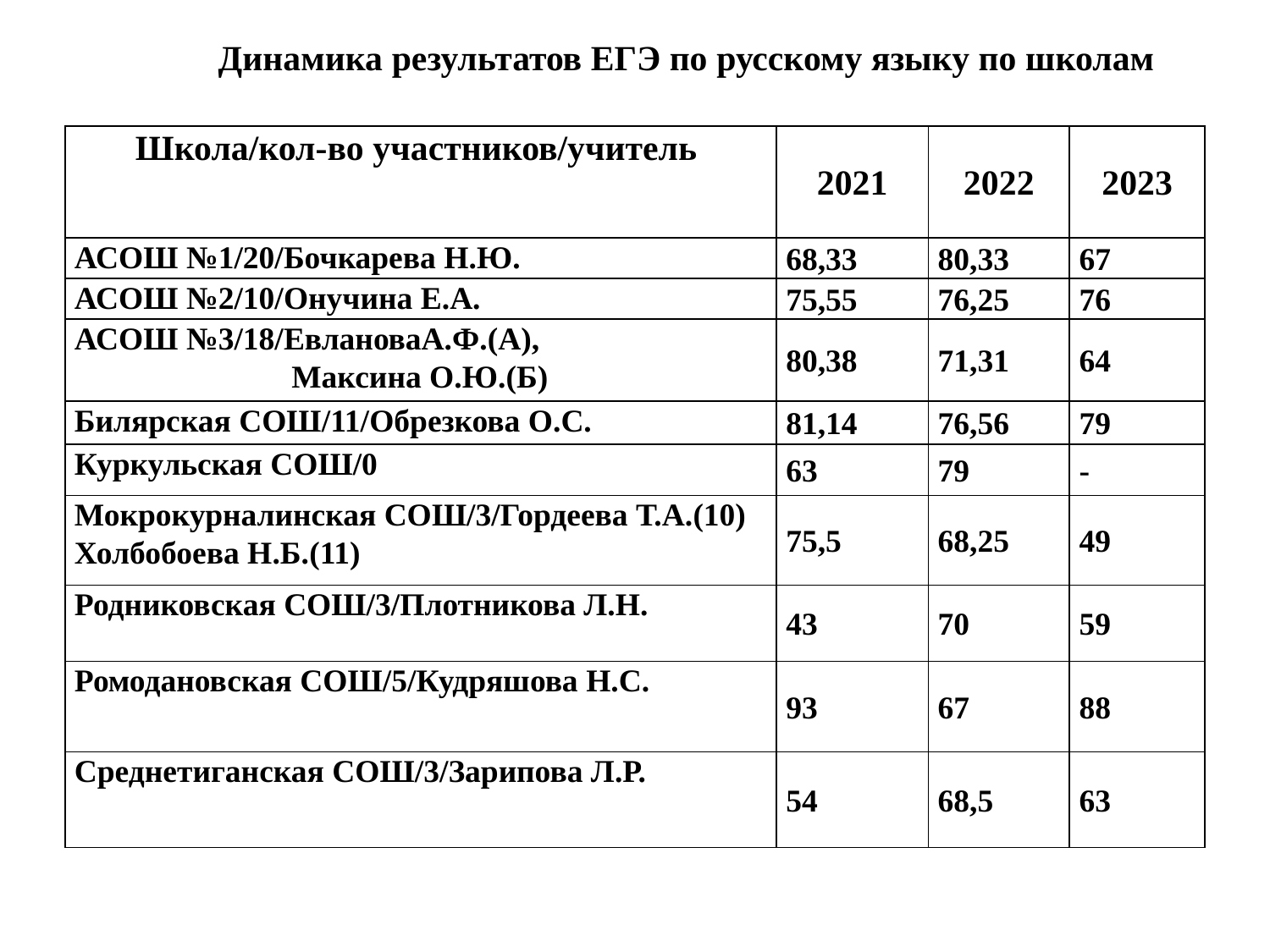

Динамика результатов ЕГЭ по русскому языку по школам
| Школа/кол-во участников/учитель | 2021 | 2022 | 2023 |
| --- | --- | --- | --- |
| АСОШ №1/20/Бочкарева Н.Ю. | 68,33 | 80,33 | 67 |
| АСОШ №2/10/Онучина Е.А. | 75,55 | 76,25 | 76 |
| АСОШ №3/18/ЕвлановаА.Ф.(А), Максина О.Ю.(Б) | 80,38 | 71,31 | 64 |
| Билярская СОШ/11/Обрезкова О.С. | 81,14 | 76,56 | 79 |
| Куркульская СОШ/0 | 63 | 79 | - |
| Мокрокурналинская СОШ/3/Гордеева Т.А.(10) Холбобоева Н.Б.(11) | 75,5 | 68,25 | 49 |
| Родниковская СОШ/3/Плотникова Л.Н. | 43 | 70 | 59 |
| Ромодановская СОШ/5/Кудряшова Н.С. | 93 | 67 | 88 |
| Среднетиганская СОШ/3/Зарипова Л.Р. | 54 | 68,5 | 63 |